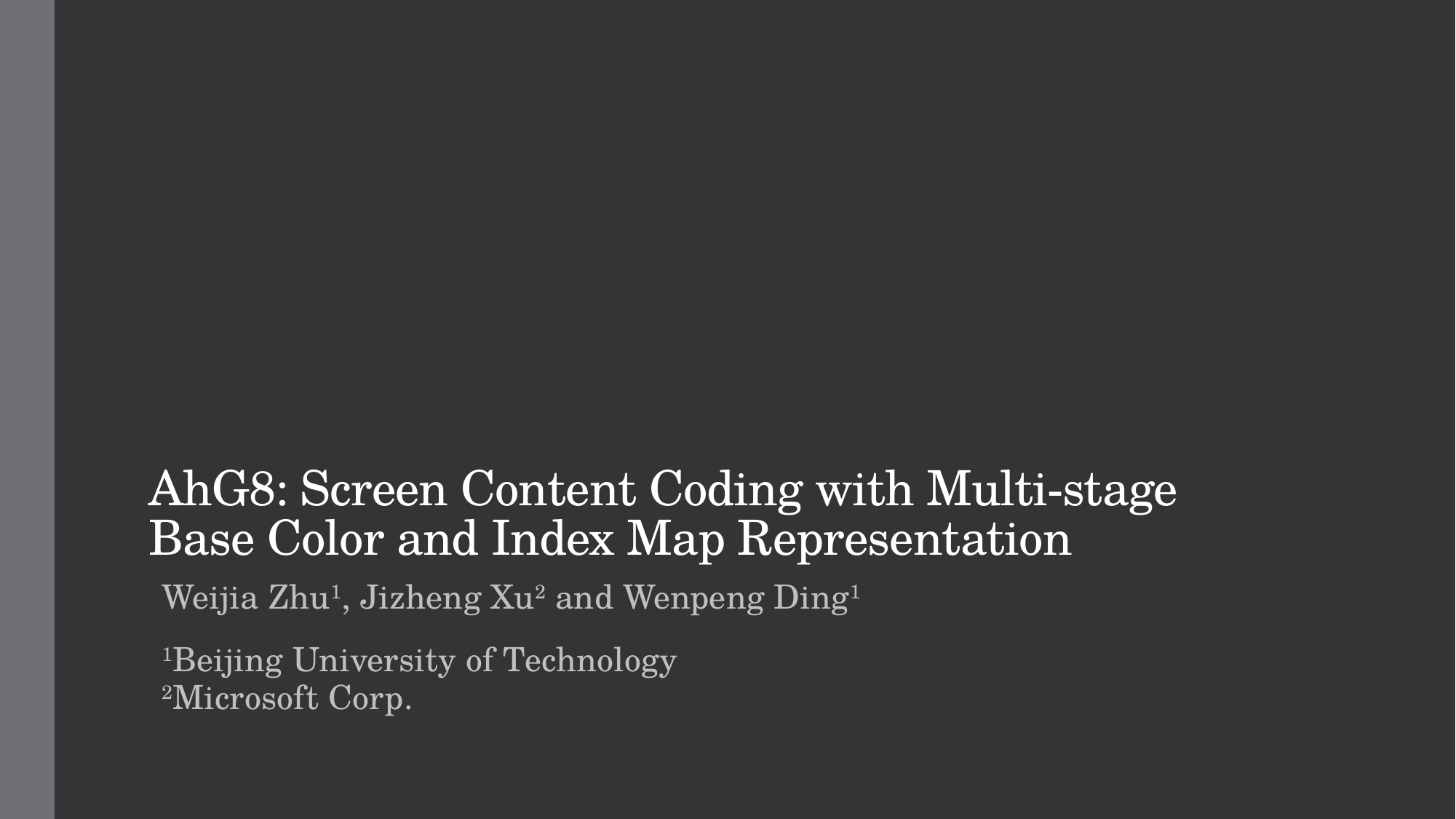

# AhG8: Screen Content Coding with Multi-stage Base Color and Index Map Representation
Weijia Zhu1, Jizheng Xu2 and Wenpeng Ding1
1Beijing University of Technology
2Microsoft Corp.